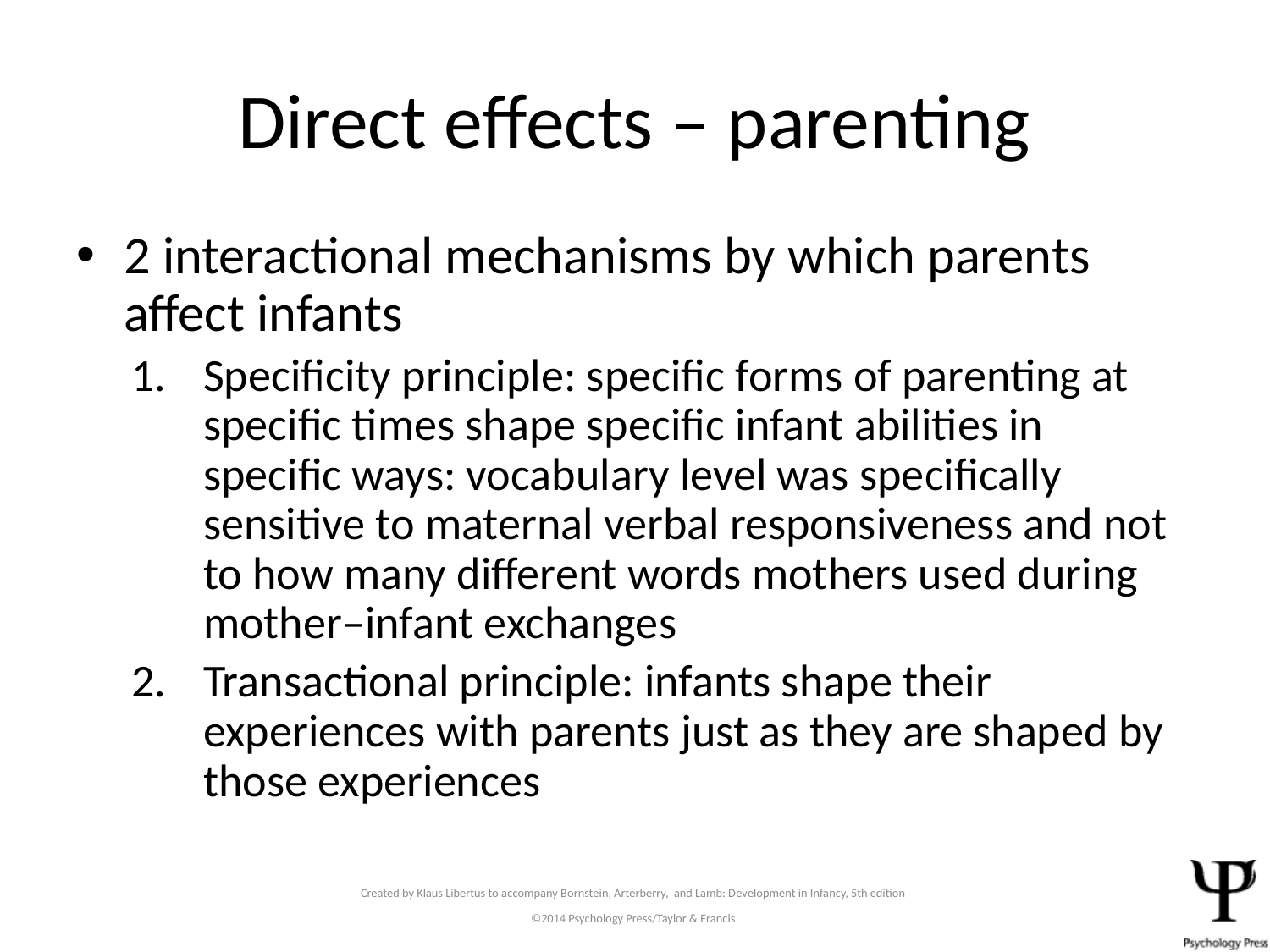

# Direct effects – parenting
2 interactional mechanisms by which parents affect infants
Specificity principle: specific forms of parenting at specific times shape specific infant abilities in specific ways: vocabulary level was specifically sensitive to maternal verbal responsiveness and not to how many different words mothers used during mother–infant exchanges
Transactional principle: infants shape their experiences with parents just as they are shaped by those experiences

Created by Klaus Libertus to accompany Bornstein, Arterberry,  and Lamb: Development in Infancy, 5th edition
©2014 Psychology Press/Taylor & Francis